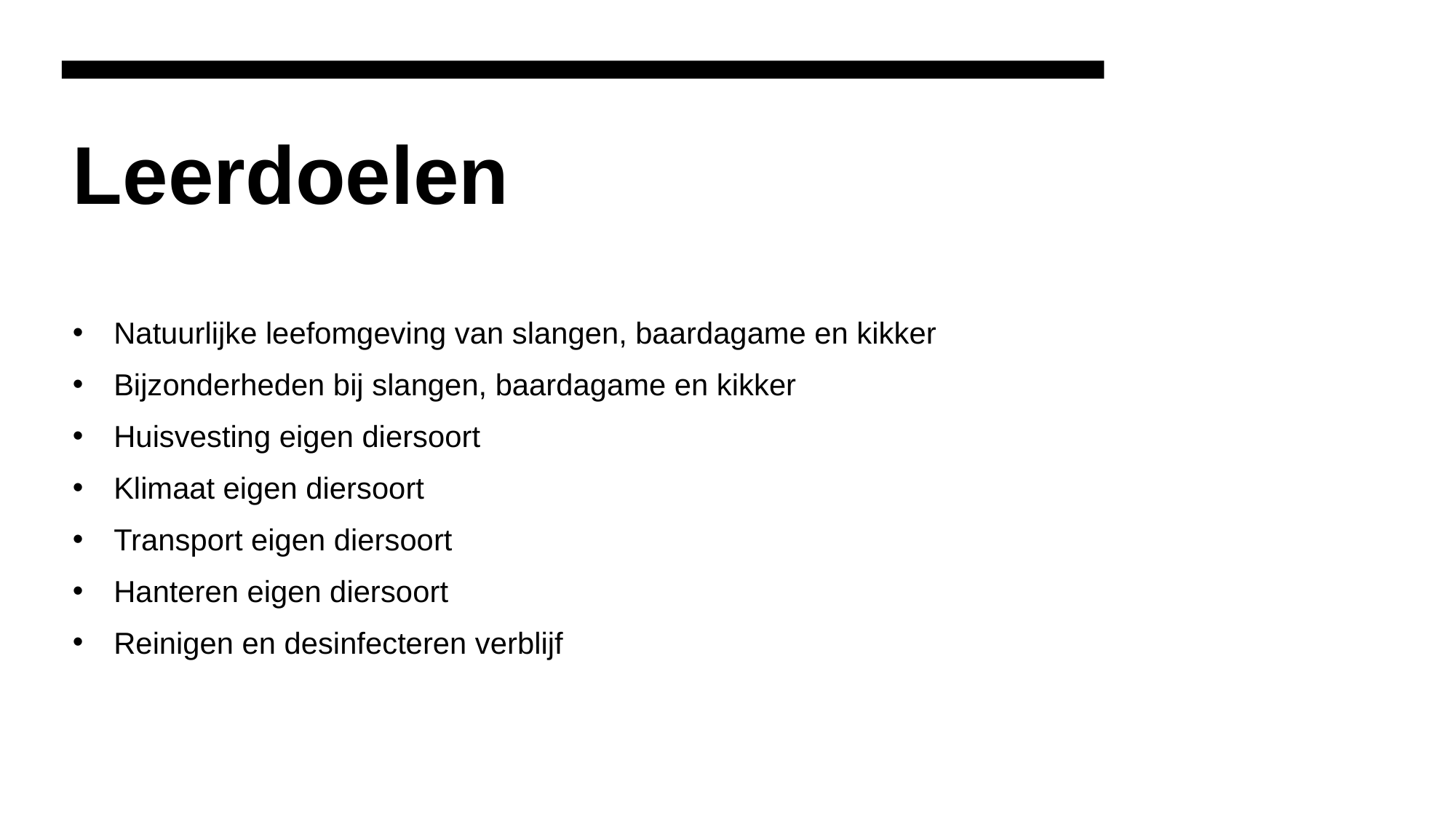

# Leerdoelen
Natuurlijke leefomgeving van slangen, baardagame en kikker
Bijzonderheden bij slangen, baardagame en kikker
Huisvesting eigen diersoort
Klimaat eigen diersoort
Transport eigen diersoort
Hanteren eigen diersoort
Reinigen en desinfecteren verblijf